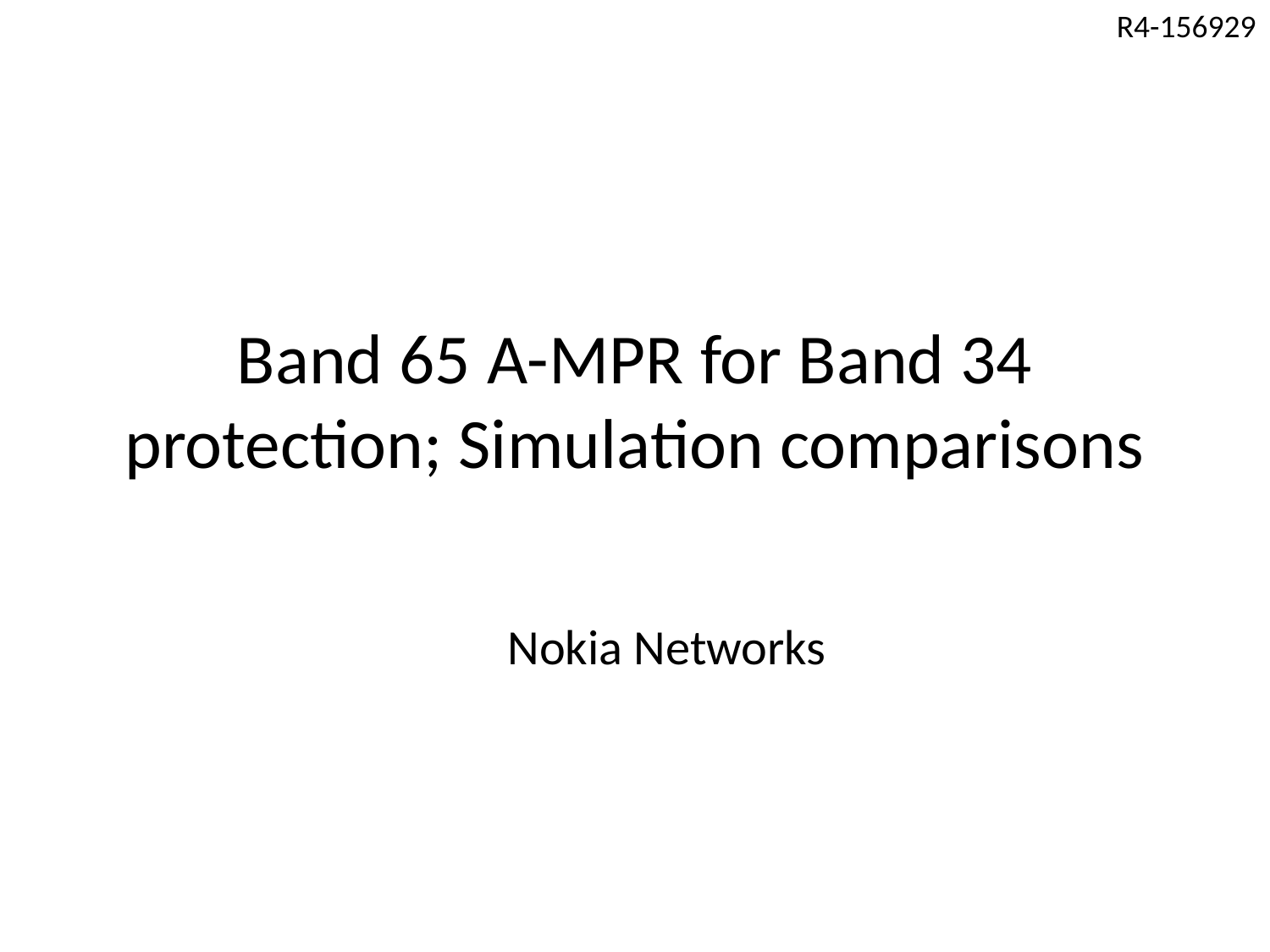

R4-156929
# Band 65 A-MPR for Band 34 protection; Simulation comparisons

Nokia Networks